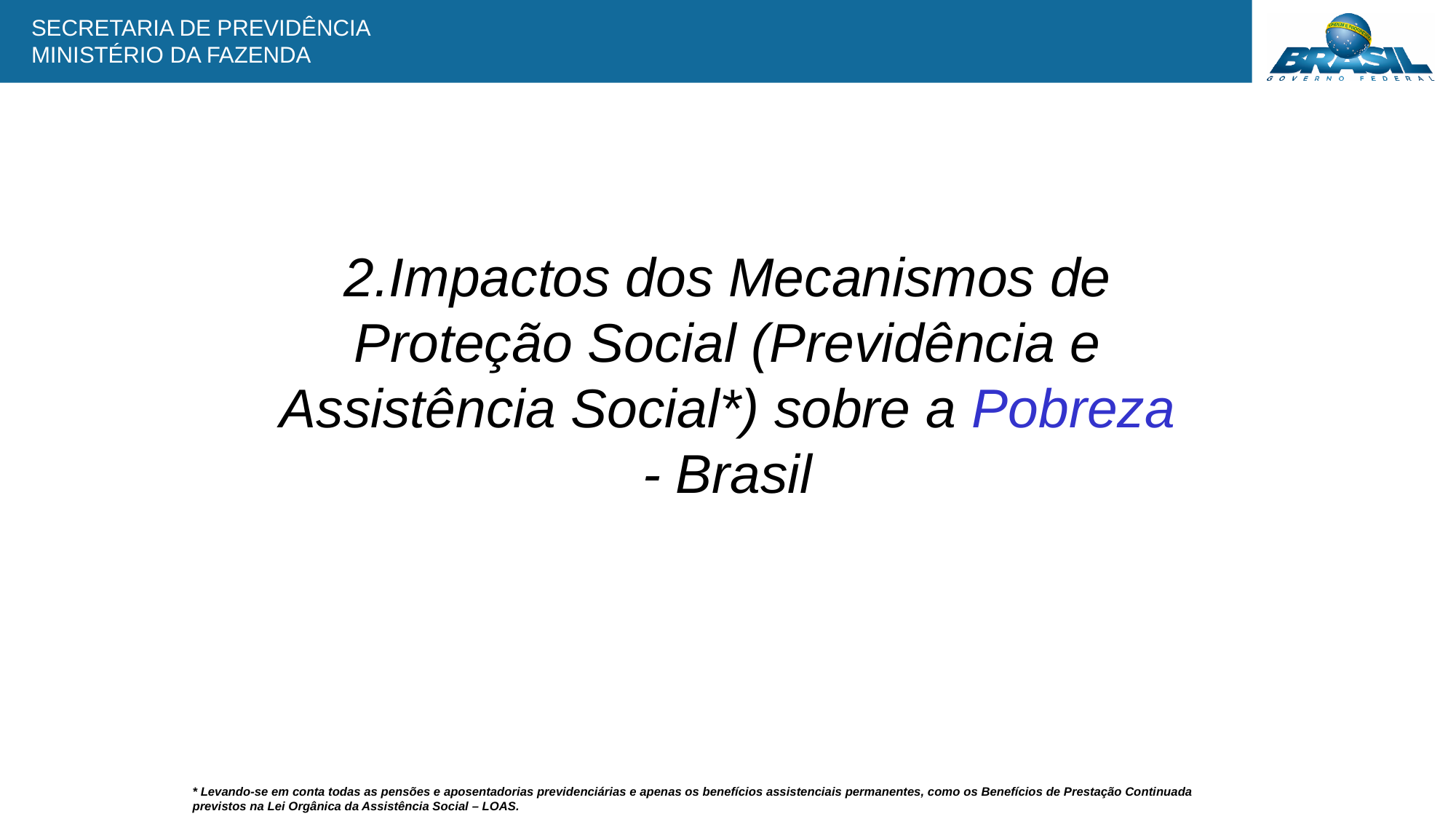

2.Impactos dos Mecanismos de Proteção Social (Previdência e Assistência Social*) sobre a Pobreza - Brasil
* Levando-se em conta todas as pensões e aposentadorias previdenciárias e apenas os benefícios assistenciais permanentes, como os Benefícios de Prestação Continuada previstos na Lei Orgânica da Assistência Social – LOAS.